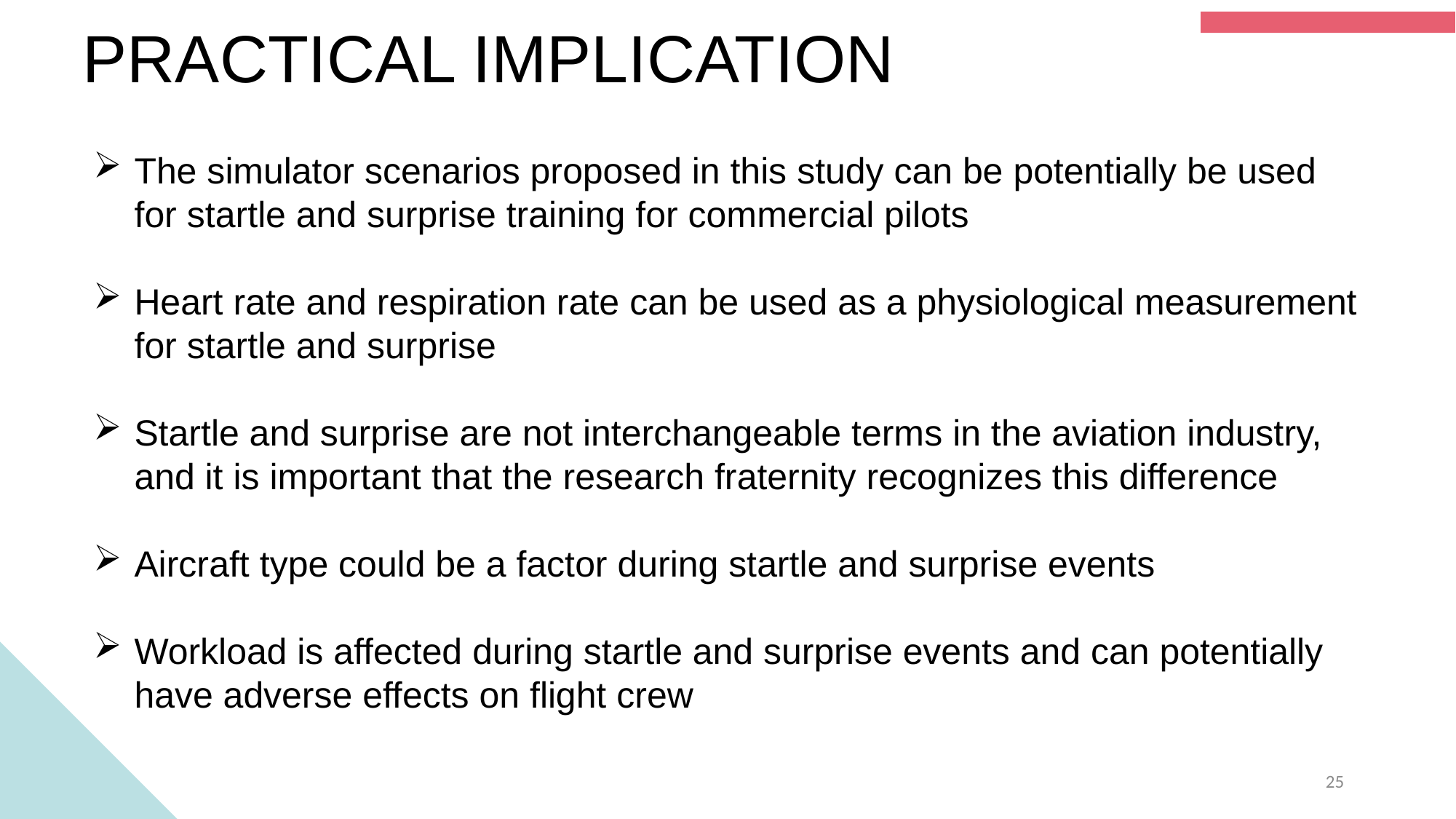

PRACTICAL IMPLICATION
The simulator scenarios proposed in this study can be potentially be used for startle and surprise training for commercial pilots

Heart rate and respiration rate can be used as a physiological measurement for startle and surprise

Startle and surprise are not interchangeable terms in the aviation industry, and it is important that the research fraternity recognizes this difference

Aircraft type could be a factor during startle and surprise events

Workload is affected during startle and surprise events and can potentially have adverse effects on flight crew

25